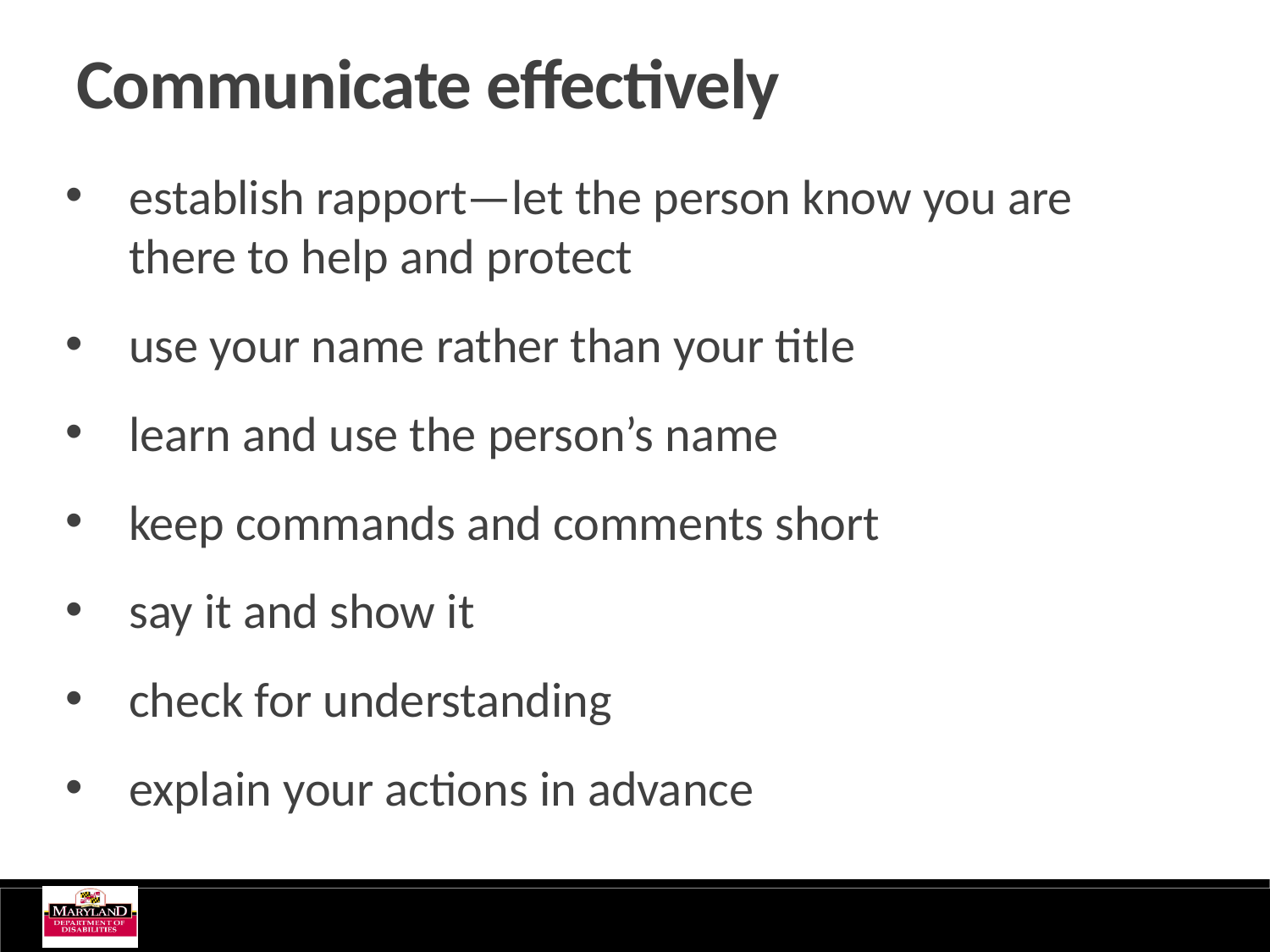

Communicate effectively

establish rapport—let the person know you are there to help and protect
use your name rather than your title
learn and use the person’s name
keep commands and comments short
say it and show it
check for understanding
explain your actions in advance